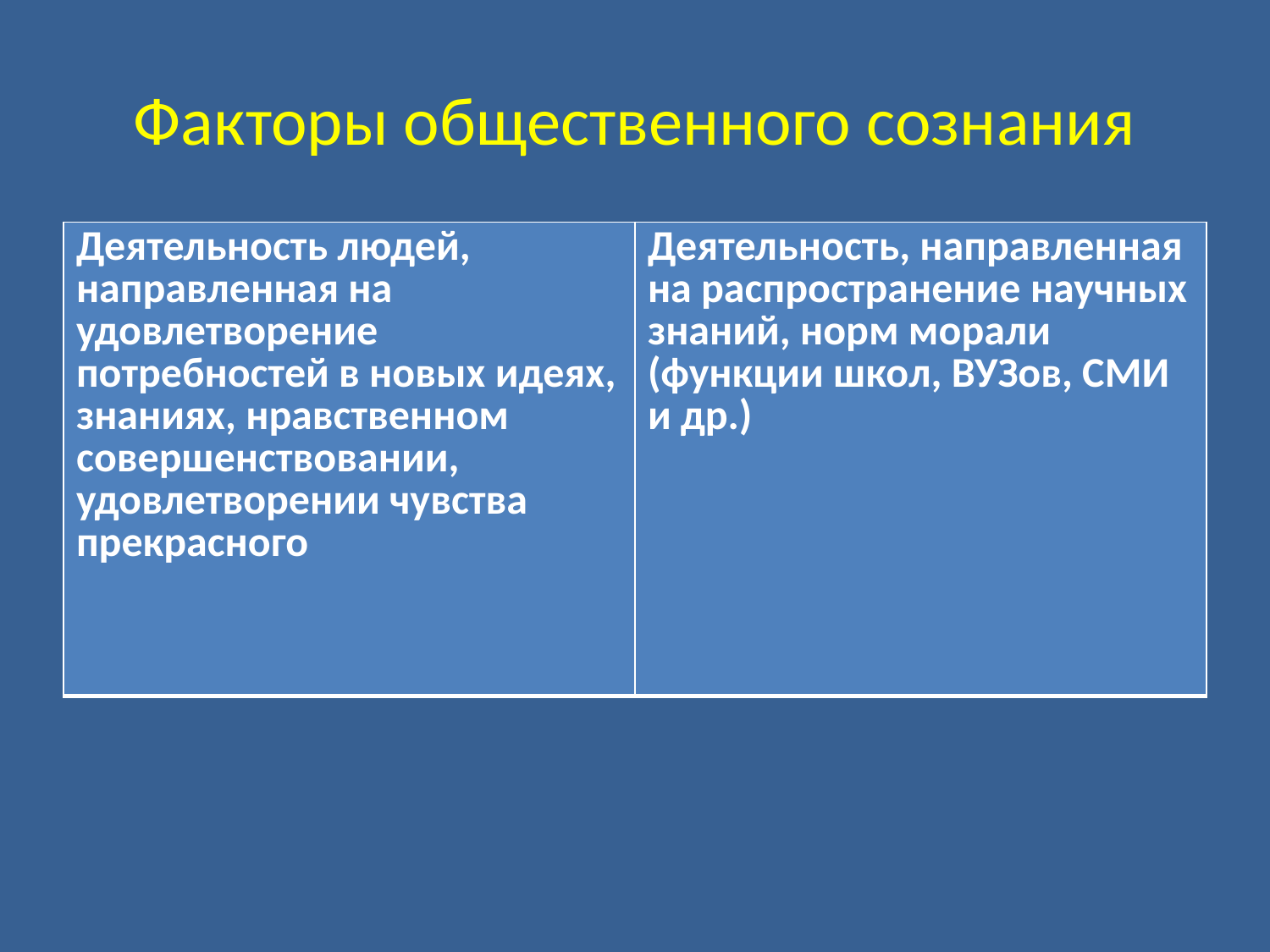

# Факторы общественного сознания
| Деятельность людей, направленная на удовлетворение потребностей в новых идеях, знаниях, нравственном совершенствовании, удовлетворении чувства прекрасного | Деятельность, направленная на распространение научных знаний, норм морали (функции школ, ВУЗов, СМИ и др.) |
| --- | --- |